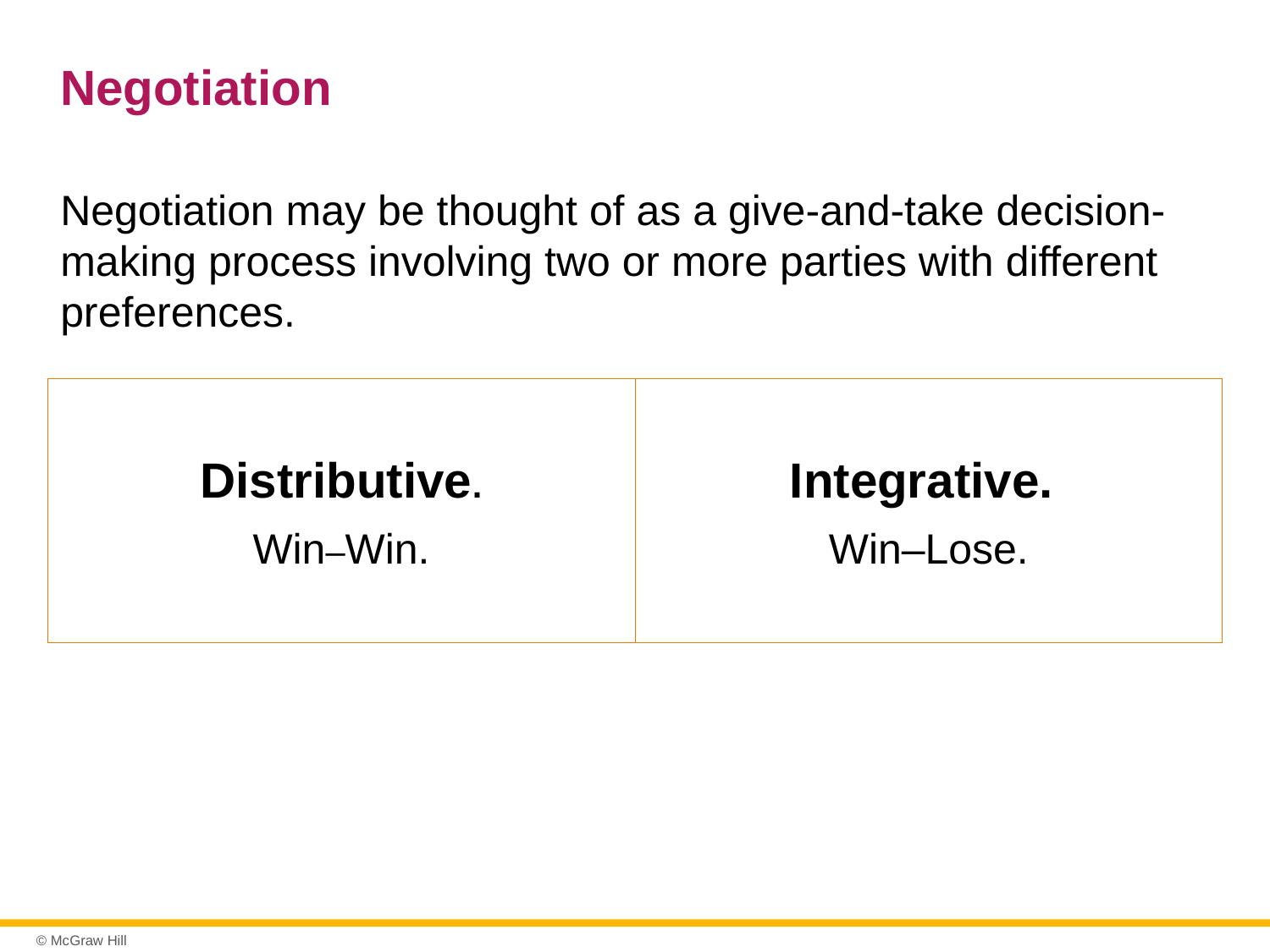

# Negotiation
Negotiation may be thought of as a give-and-take decision-making process involving two or more parties with different preferences.

Distributive.
Win–Win.
Integrative.
Win–Lose.